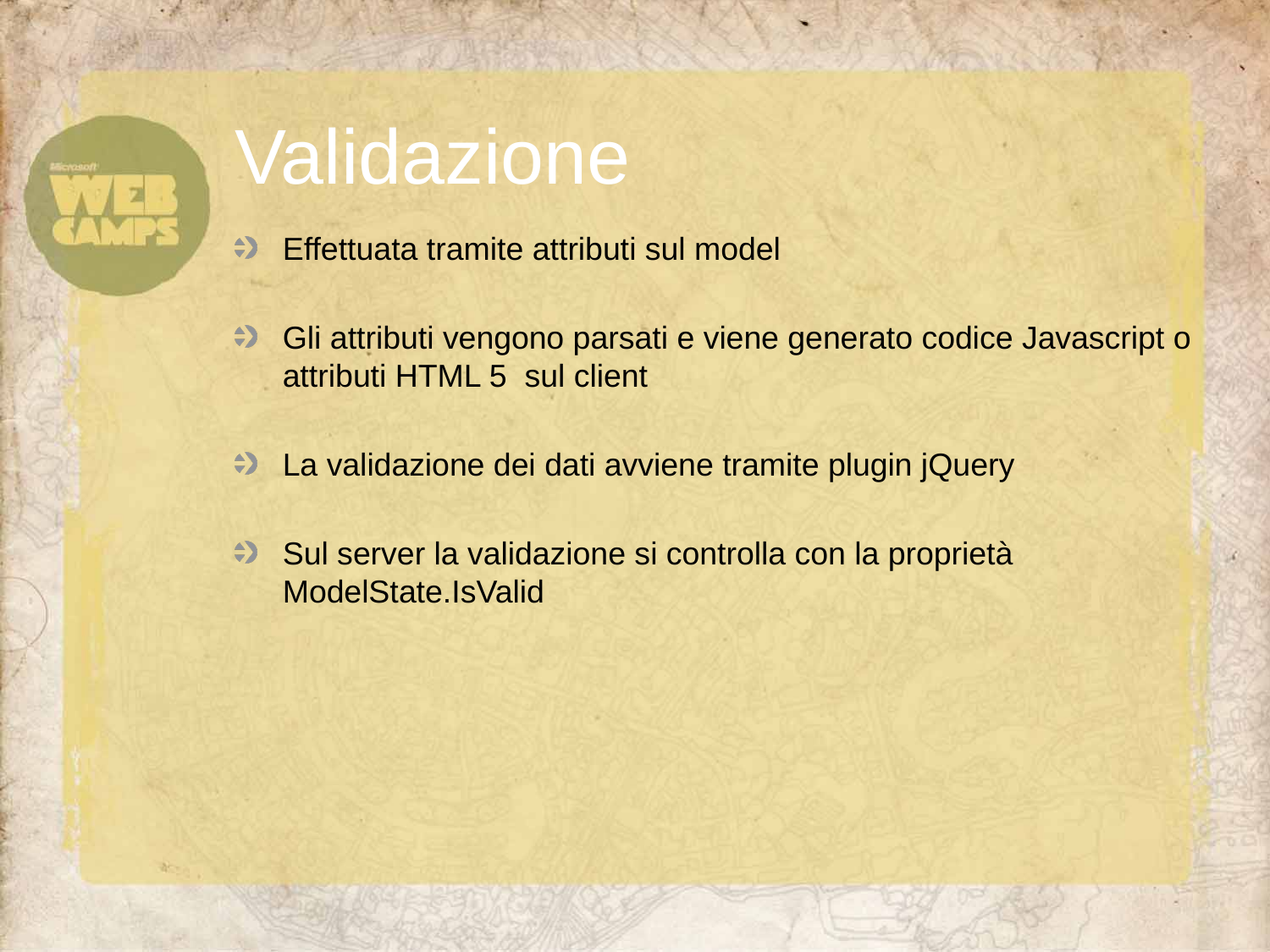

# Validazione
Effettuata tramite attributi sul model

Gli attributi vengono parsati e viene generato codice Javascript o attributi HTML 5  sul client

La validazione dei dati avviene tramite plugin jQuery

Sul server la validazione si controlla con la proprietà ModelState.IsValid